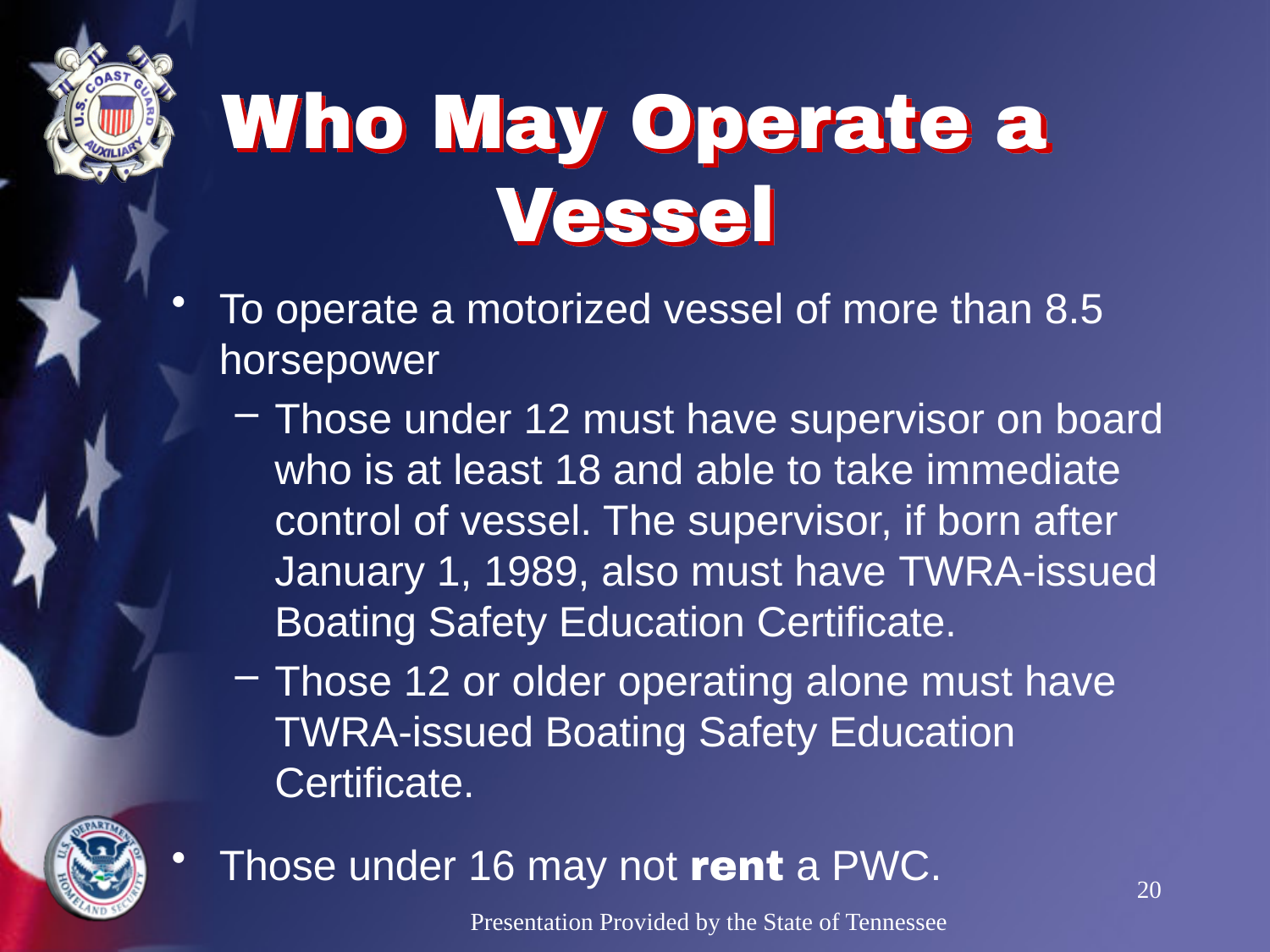

# Who May Operate a Vessel
To operate a motorized vessel of more than 8.5 horsepower
Those under 12 must have supervisor on board who is at least 18 and able to take immediate control of vessel. The supervisor, if born after January 1, 1989, also must have TWRA-issued Boating Safety Education Certificate.
Those 12 or older operating alone must have TWRA-issued Boating Safety Education Certificate.
Those under 16 may not rent a PWC.
20
Presentation Provided by the State of Tennessee